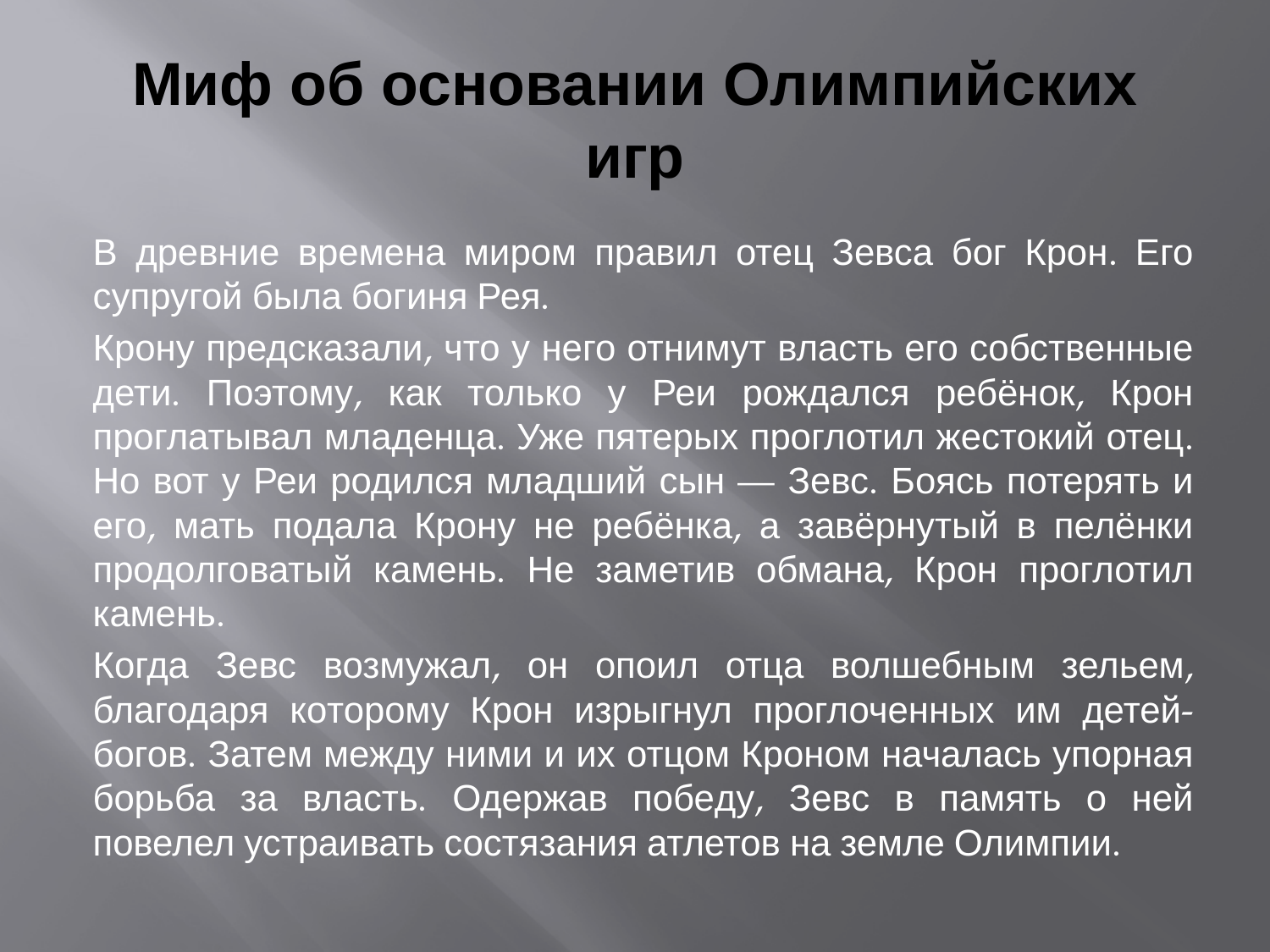

# Миф об основании Олимпийских игр
В древние времена миром правил отец Зевса бог Крон. Его супругой была богиня Рея.
Крону предсказали, что у него отнимут власть его собственные дети. Поэтому, как только у Реи рождался ребёнок, Крон проглатывал младен­ца. Уже пятерых проглотил жестокий отец. Но вот у Реи родился млад­ший сын — Зевс. Боясь потерять и его, мать подала Крону не ребёнка, а завёрнутый в пелёнки продолговатый камень. Не заметив обмана, Крон проглотил камень.
Когда Зевс возмужал, он опоил отца волшебным зельем, благодаря ко­торому Крон изрыгнул проглоченных им детей-богов. Затем между ними и их отцом Кроном началась упорная борьба за власть. Одержав побе­ду, Зевс в память о ней повелел устраивать состязания атлетов на земле Олимпии.